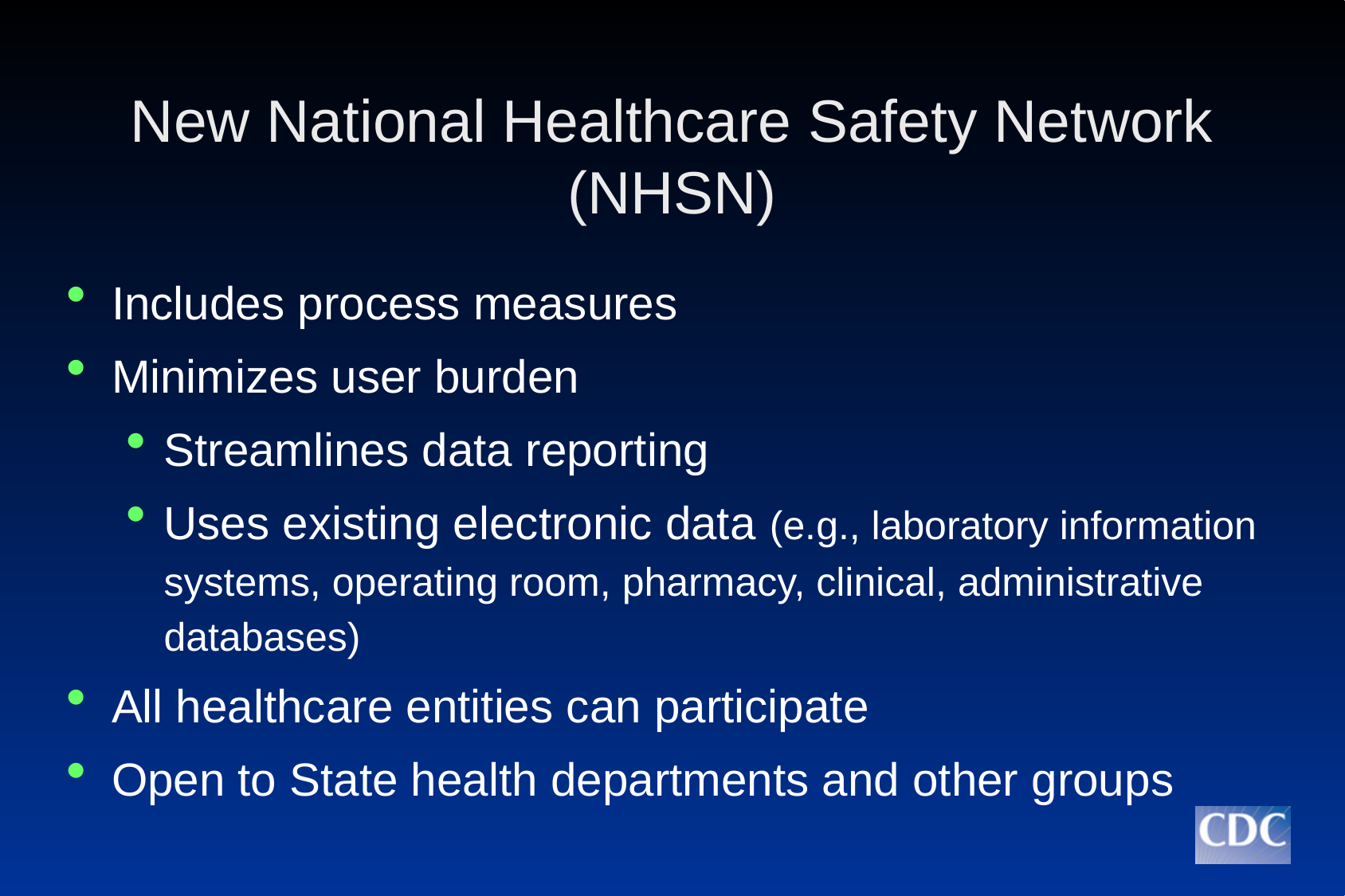

# New National Healthcare Safety Network (NHSN)
Includes process measures
Minimizes user burden
Streamlines data reporting
Uses existing electronic data (e.g., laboratory information systems, operating room, pharmacy, clinical, administrative databases)
All healthcare entities can participate
Open to State health departments and other groups